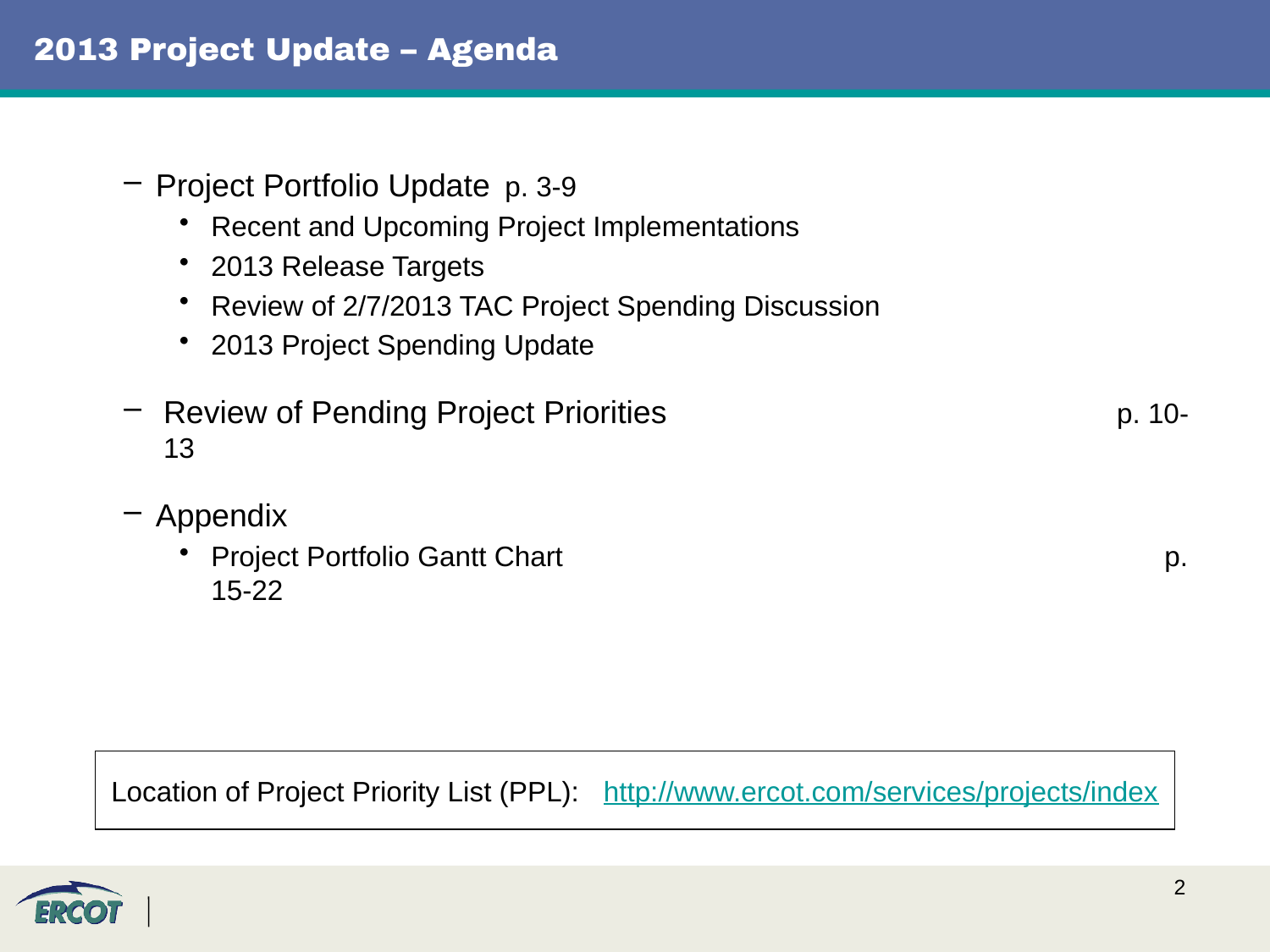

# 2013 Project Update – Agenda
Project Portfolio Update	p. 3-9
Recent and Upcoming Project Implementations
2013 Release Targets
Review of 2/7/2013 TAC Project Spending Discussion
2013 Project Spending Update

Review of Pending Project Priorities	p. 10-13

Appendix
Project Portfolio Gantt Chart	p. 15-22

Location of Project Priority List (PPL):   http://www.ercot.com/services/projects/index